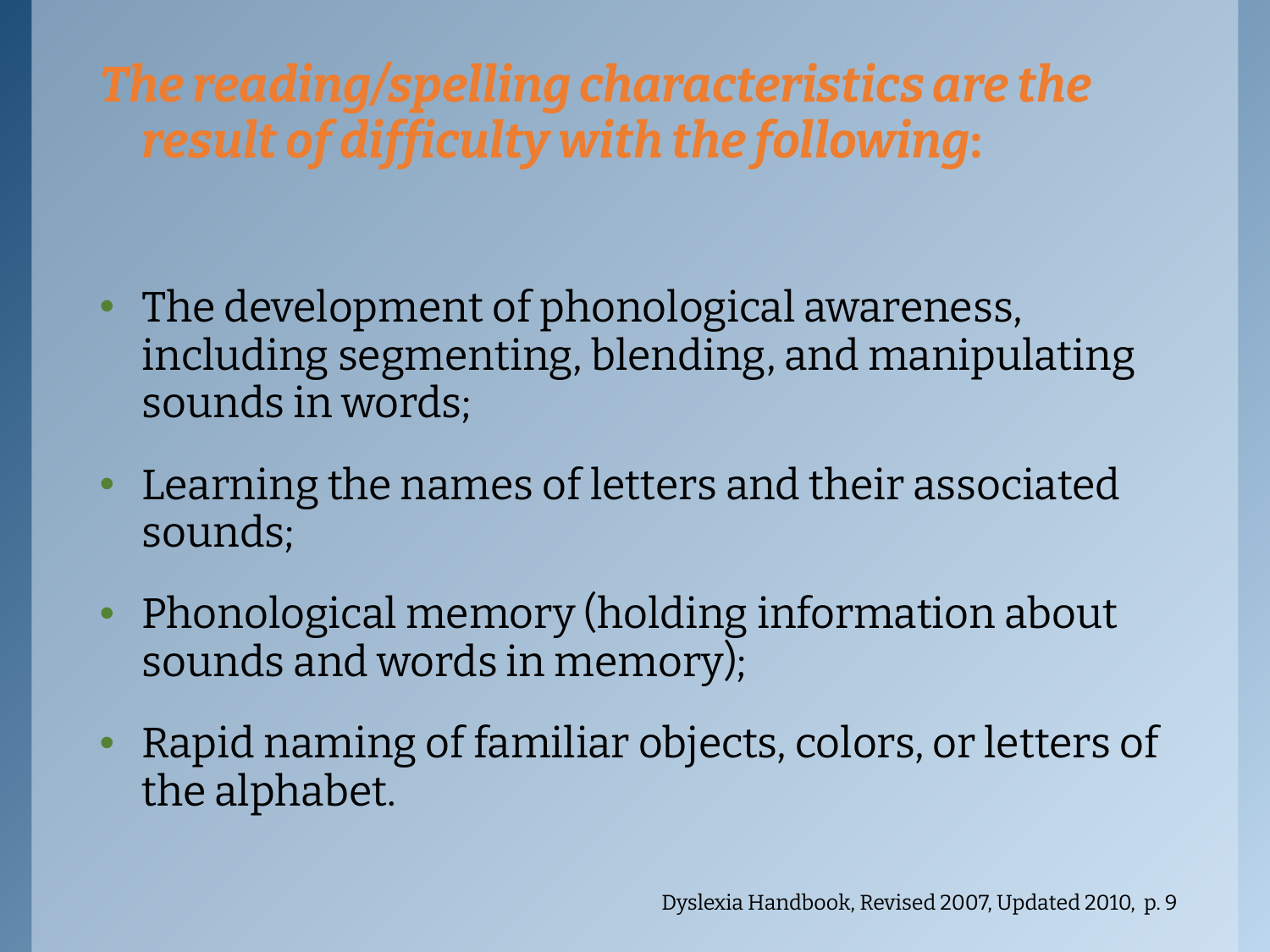

The reading/spelling characteristics are the result of difficulty with the following:

The development of phonological awareness, including segmenting, blending, and manipulating sounds in words;
Learning the names of letters and their associated sounds;
Phonological memory (holding information about sounds and words in memory);
Rapid naming of familiar objects, colors, or letters of the alphabet.

Dyslexia Handbook, Revised 2007, Updated 2010,  p. 9